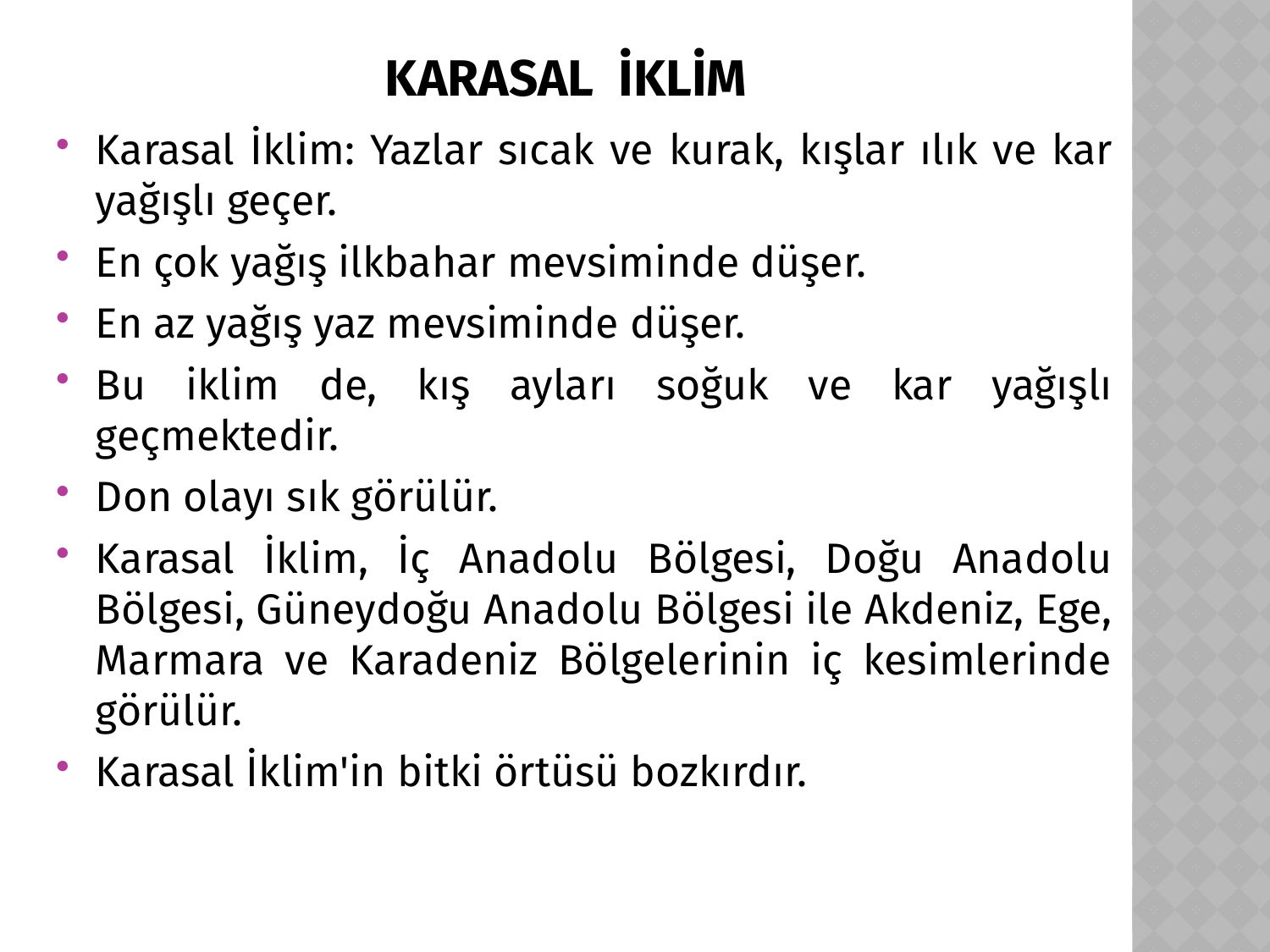

# KARASAL  İKLİM
Karasal İklim: Yazlar sıcak ve kurak, kışlar ılık ve kar yağışlı geçer.
En çok yağış ilkbahar mevsiminde düşer.
En az yağış yaz mevsiminde düşer.
Bu iklim de, kış ayları soğuk ve kar yağışlı geçmektedir.
Don olayı sık görülür.
Karasal İklim, İç Anadolu Bölgesi, Doğu Anadolu Bölgesi, Güneydoğu Anadolu Bölgesi ile Akdeniz, Ege, Marmara ve Karadeniz Bölgelerinin iç kesimlerinde görülür.
Karasal İklim'in bitki örtüsü bozkırdır.